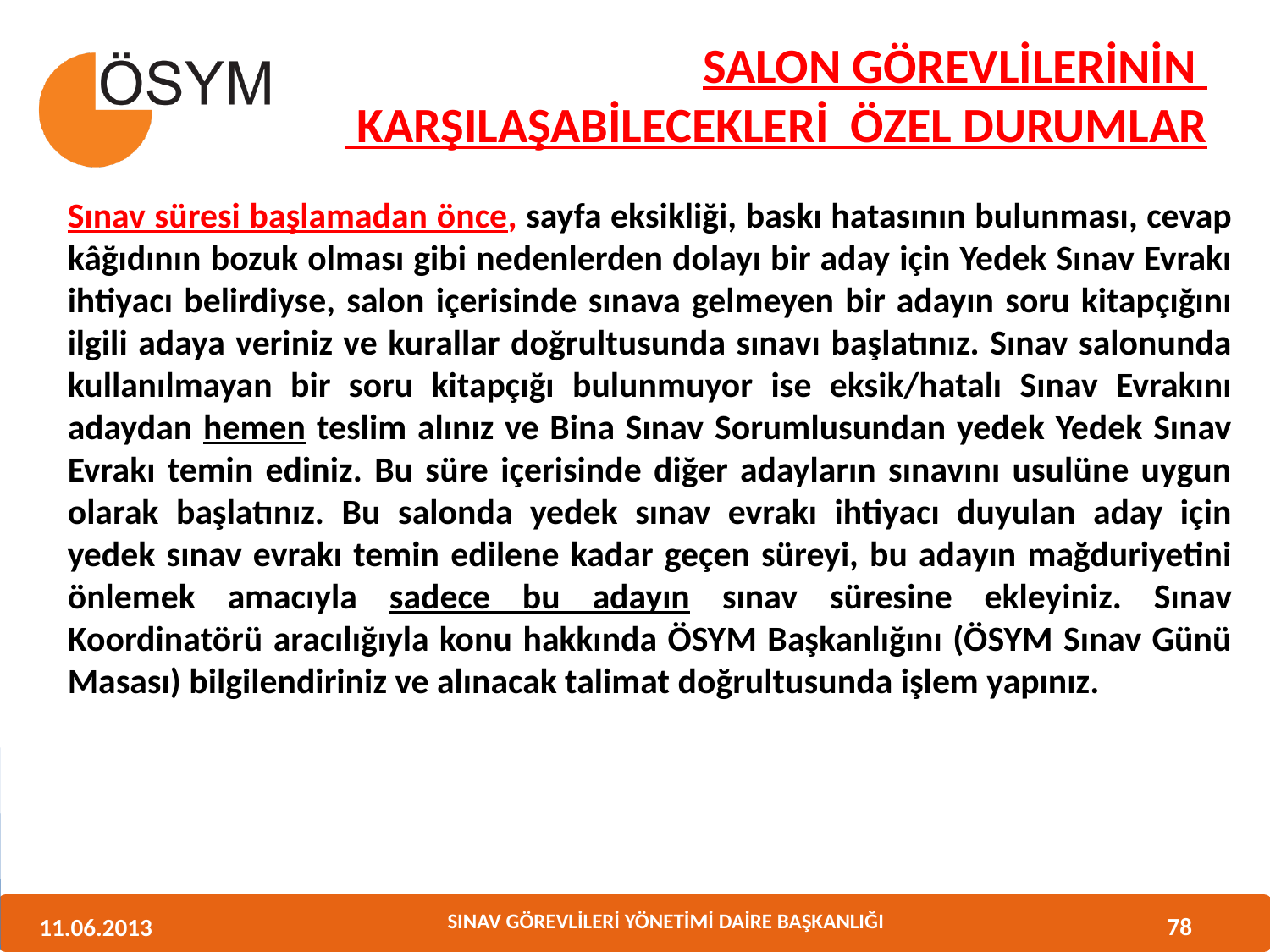

# SALON GÖREVLİLERİNİN KARŞILAŞABİLECEKLERİ  ÖZEL DURUMLAR
Sınav süresi başlamadan önce, sayfa eksikliği, baskı hatasının bulunması, cevap kâğıdının bozuk olması gibi nedenlerden dolayı bir aday için Yedek Sınav Evrakı ihtiyacı belirdiyse, salon içerisinde sınava gelmeyen bir adayın soru kitapçığını ilgili adaya veriniz ve kurallar doğrultusunda sınavı başlatınız. Sınav salonunda kullanılmayan bir soru kitapçığı bulunmuyor ise eksik/hatalı Sınav Evrakını adaydan hemen teslim alınız ve Bina Sınav Sorumlusundan yedek Yedek Sınav Evrakı temin ediniz. Bu süre içerisinde diğer adayların sınavını usulüne uygun olarak başlatınız. Bu salonda yedek sınav evrakı ihtiyacı duyulan aday için yedek sınav evrakı temin edilene kadar geçen süreyi, bu adayın mağduriyetini önlemek amacıyla sadece bu adayın sınav süresine ekleyiniz. Sınav Koordinatörü aracılığıyla konu hakkında ÖSYM Başkanlığını (ÖSYM Sınav Günü Masası) bilgilendiriniz ve alınacak talimat doğrultusunda işlem yapınız.
78
11.06.2013